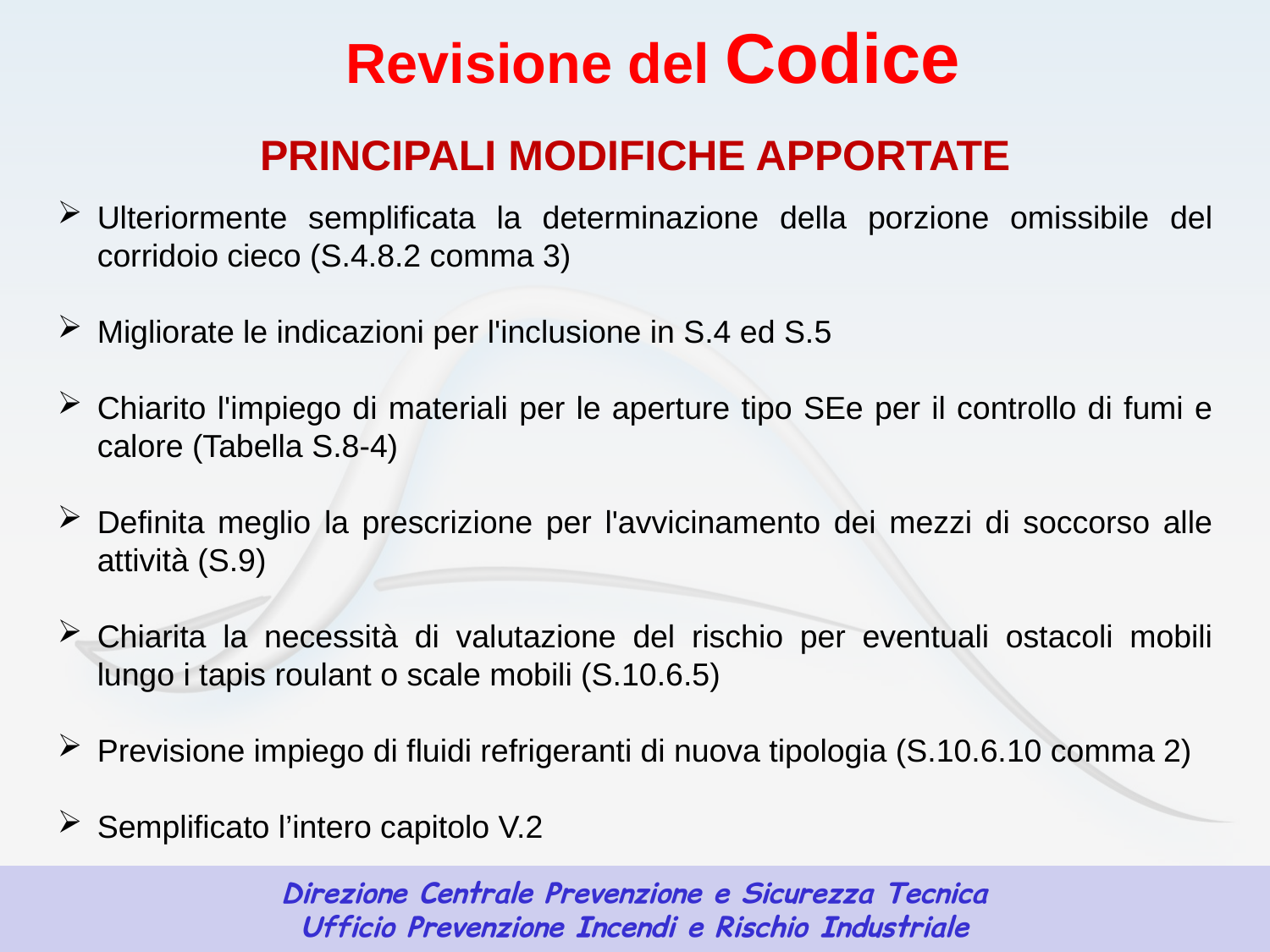

Revisione del Codice
PRINCIPALI MODIFICHE APPORTATE
Ulteriormente semplificata la determinazione della porzione omissibile del corridoio cieco (S.4.8.2 comma 3)

Migliorate le indicazioni per l'inclusione in S.4 ed S.5

Chiarito l'impiego di materiali per le aperture tipo SEe per il controllo di fumi e calore (Tabella S.8-4)

Definita meglio la prescrizione per l'avvicinamento dei mezzi di soccorso alle attività (S.9)

Chiarita la necessità di valutazione del rischio per eventuali ostacoli mobili lungo i tapis roulant o scale mobili (S.10.6.5)

Previsione impiego di fluidi refrigeranti di nuova tipologia (S.10.6.10 comma 2)

Semplificato l’intero capitolo V.2